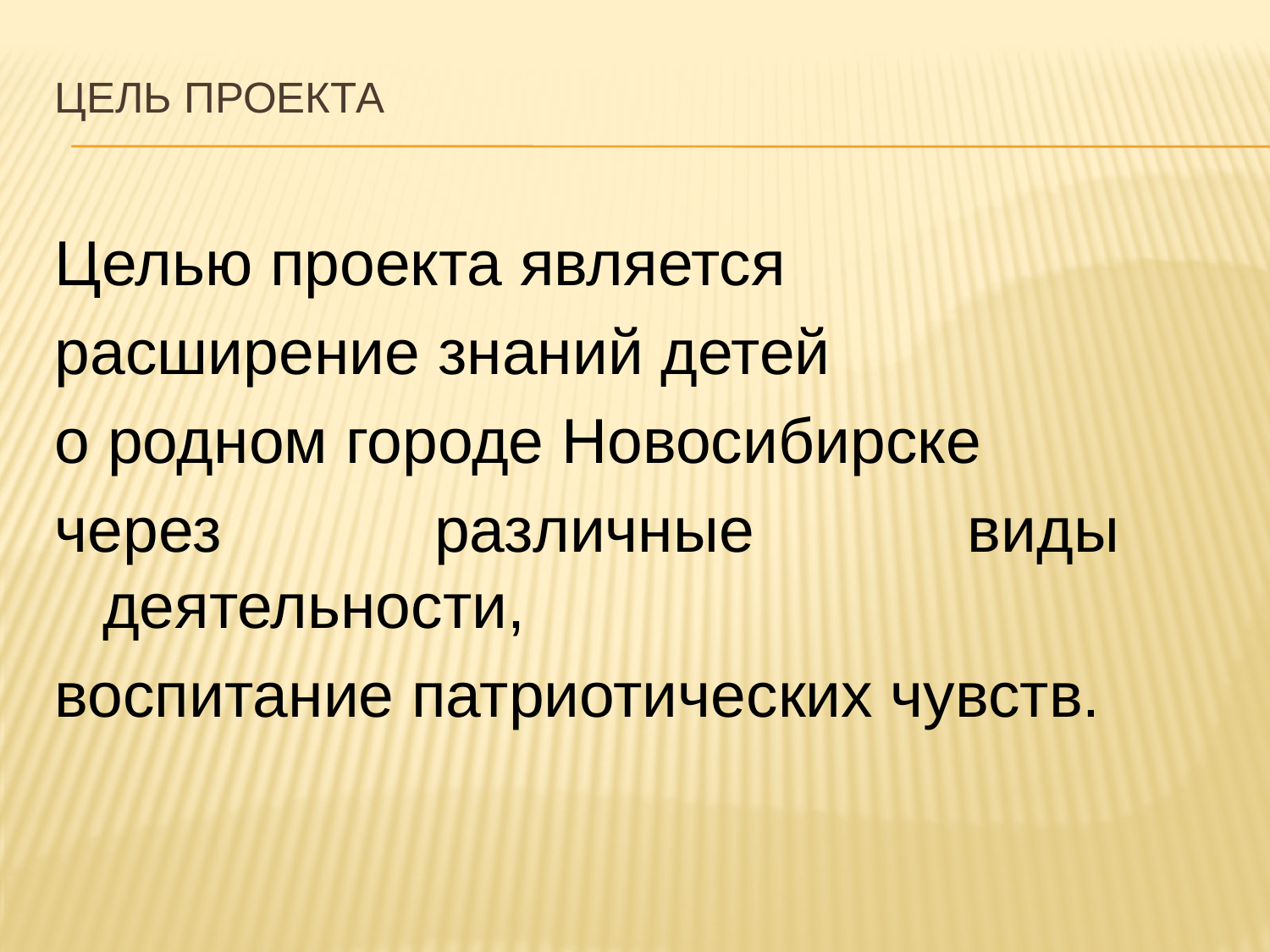

# ЦЕЛЬ ПРОЕКТА
Целью проекта является
расширение знаний детей
о родном городе Новосибирске
через различные виды деятельности,
воспитание патриотических чувств.